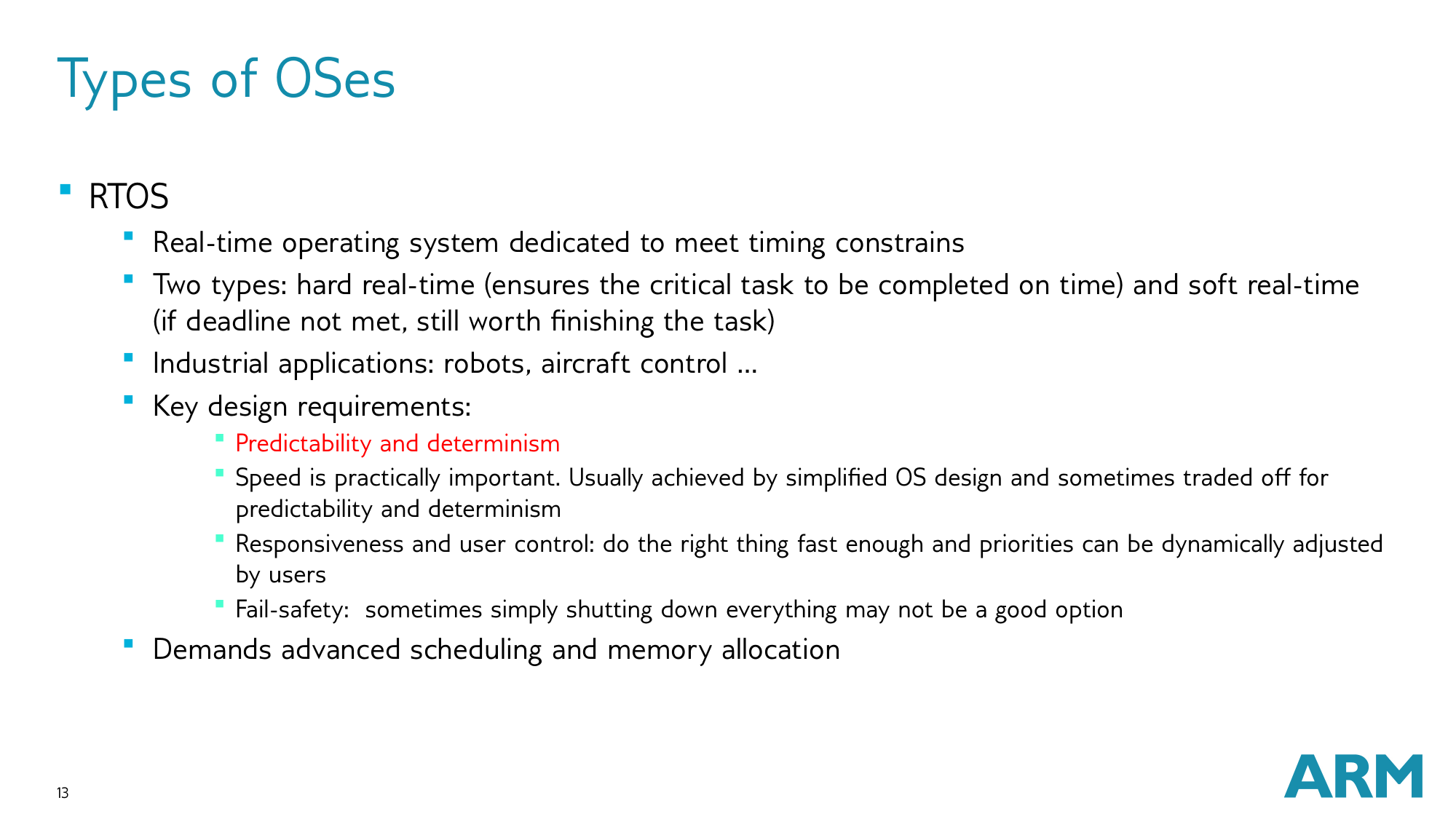

# Types of OSes
RTOS
Real-time operating system dedicated to meet timing constrains
Two types: hard real-time (ensures the critical task to be completed on time) and soft real-time (if deadline not met, still worth finishing the task)
Industrial applications: robots, aircraft control …
Key design requirements:
Predictability and determinism
Speed is practically important. Usually achieved by simplified OS design and sometimes traded off for predictability and determinism
Responsiveness and user control: do the right thing fast enough and priorities can be dynamically adjusted by users
Fail-safety:  sometimes simply shutting down everything may not be a good option
Demands advanced scheduling and memory allocation